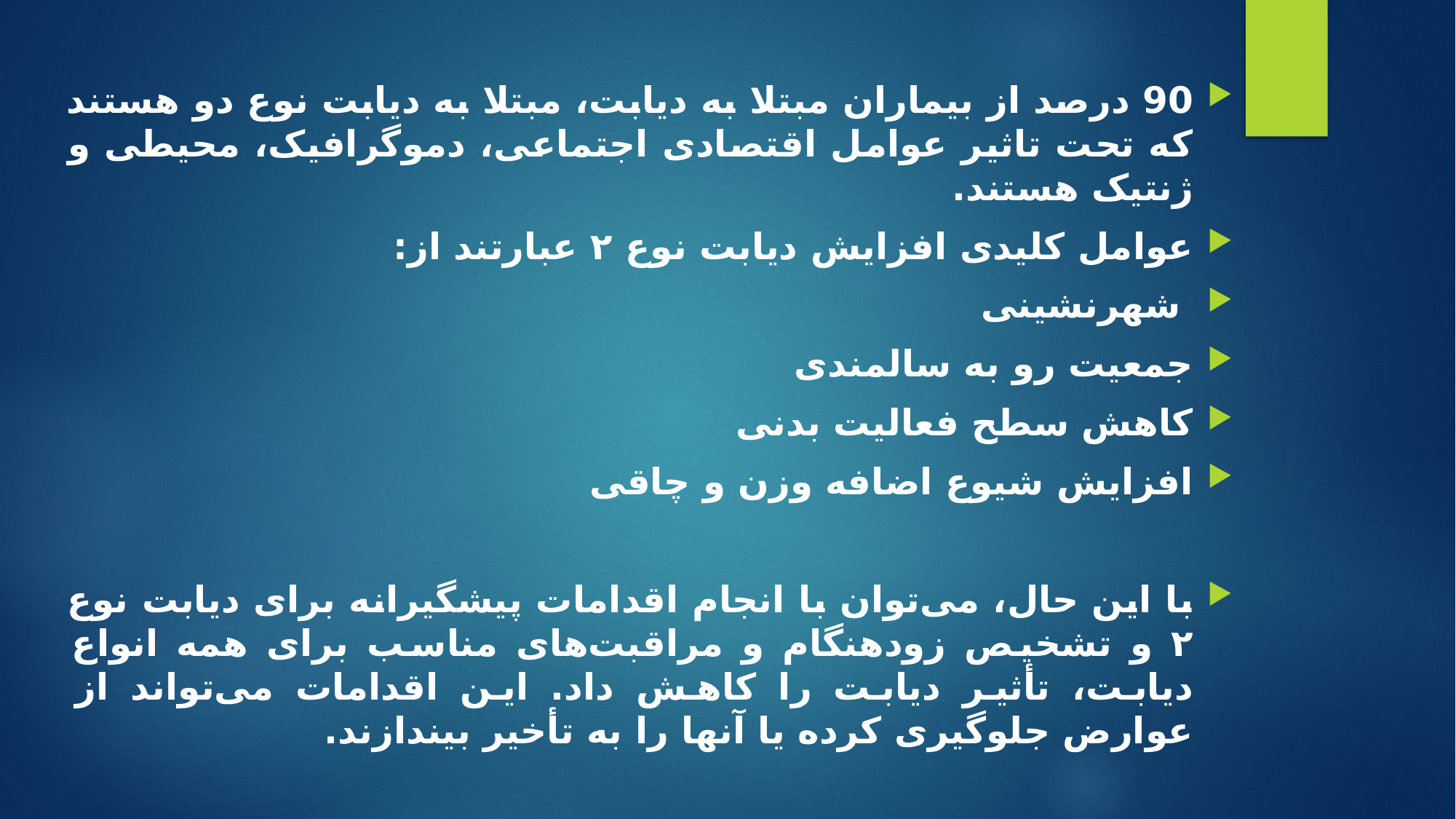

90 درصد از بیماران مبتلا به دیابت، مبتلا به دیابت نوع دو هستند که تحت تاثیر عوامل اقتصادی اجتماعی، دموگرافیک، محیطی و ژنتیک هستند.
عوامل کلیدی افزایش دیابت نوع ۲ عبارتند از:
 شهرنشینی
جمعیت رو به سالمندی
کاهش سطح فعالیت بدنی
افزایش شیوع اضافه وزن و چاقی

با این حال، می‌توان با انجام اقدامات پیشگیرانه برای دیابت نوع ۲ و تشخیص زودهنگام و مراقبت‌های مناسب برای همه انواع دیابت، تأثیر دیابت را کاهش داد. این اقدامات می‌تواند از عوارض جلوگیری کرده یا آنها را به تأخیر بیندازند.